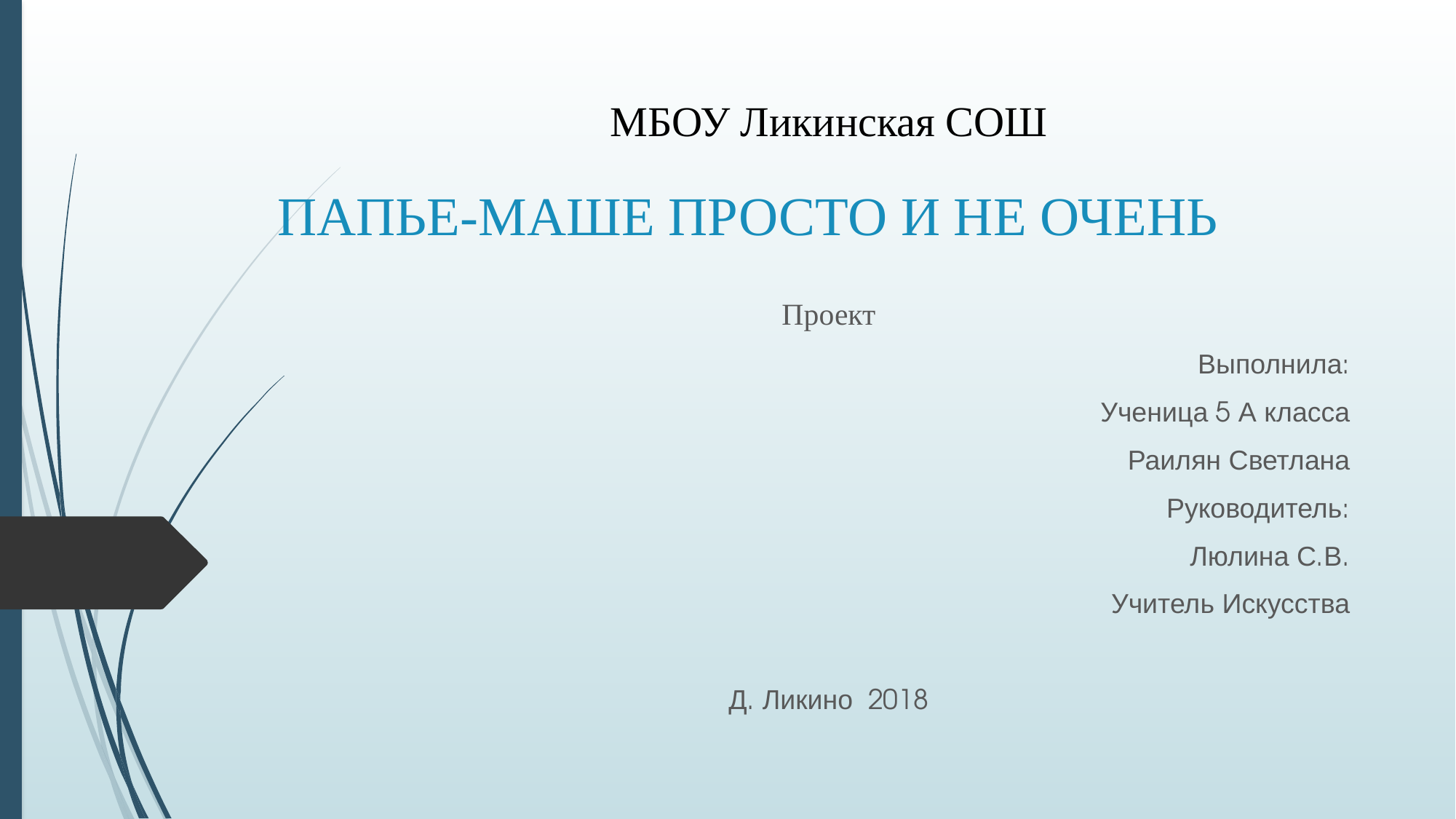

МБОУ Ликинская СОШ
# ПАПЬЕ-МАШЕ ПРОСТО И НЕ ОЧЕНЬ
Проект
Выполнила:
Ученица 5 А класса
Раилян Светлана
Руководитель:
Люлина С.В.
Учитель Искусства

Д. Ликино  2018